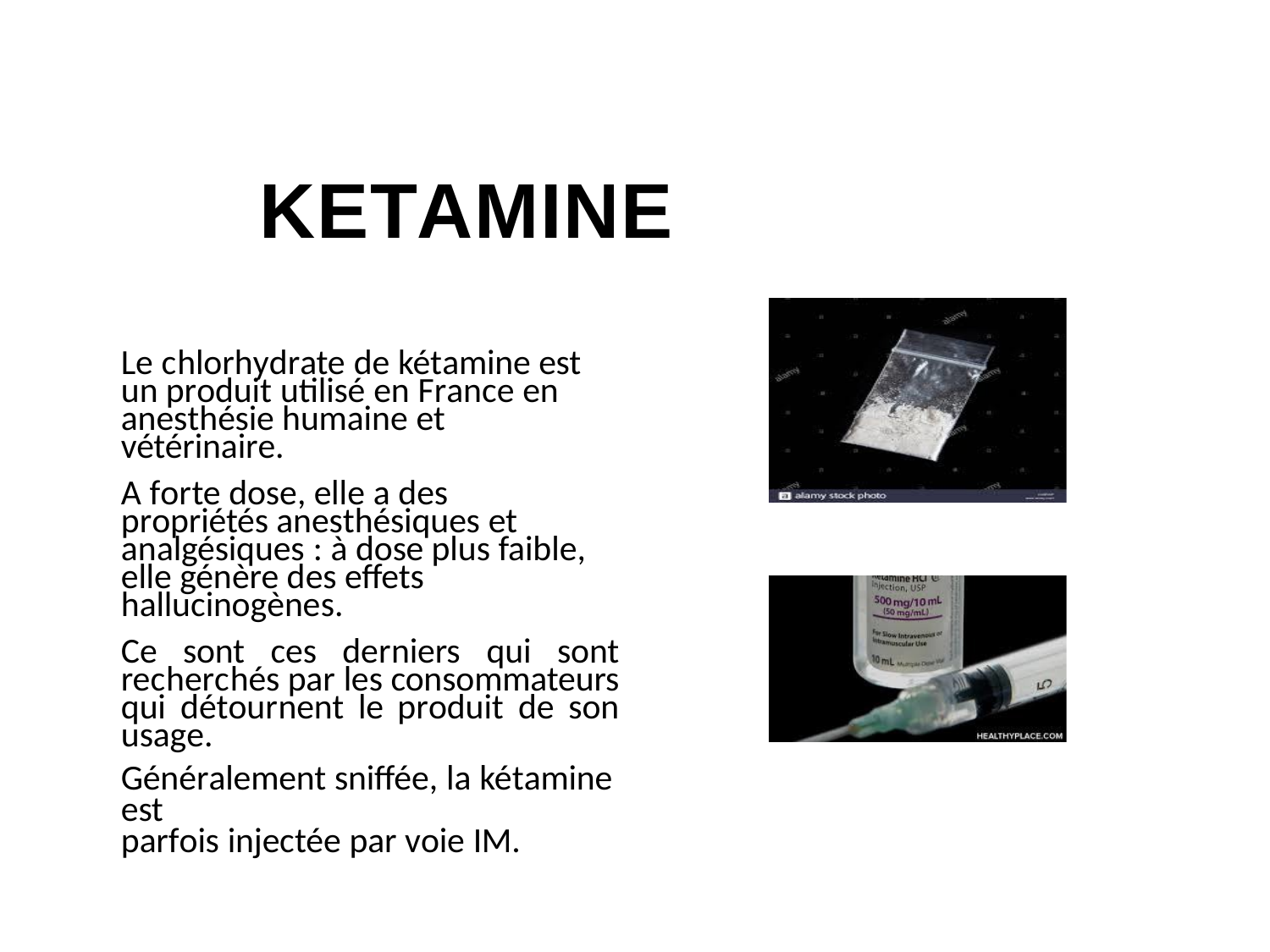

# KETAMINE

Le chlorhydrate de kétamine est un produit utilisé en France en anesthésie humaine et vétérinaire.
A forte dose, elle a des propriétés anesthésiques et analgésiques : à dose plus faible, elle génère des effets hallucinogènes.
Ce sont ces derniers qui sont recherchés par les consommateurs qui détournent le produit de son usage.
Généralement sniffée, la kétamine est
parfois injectée par voie IM.